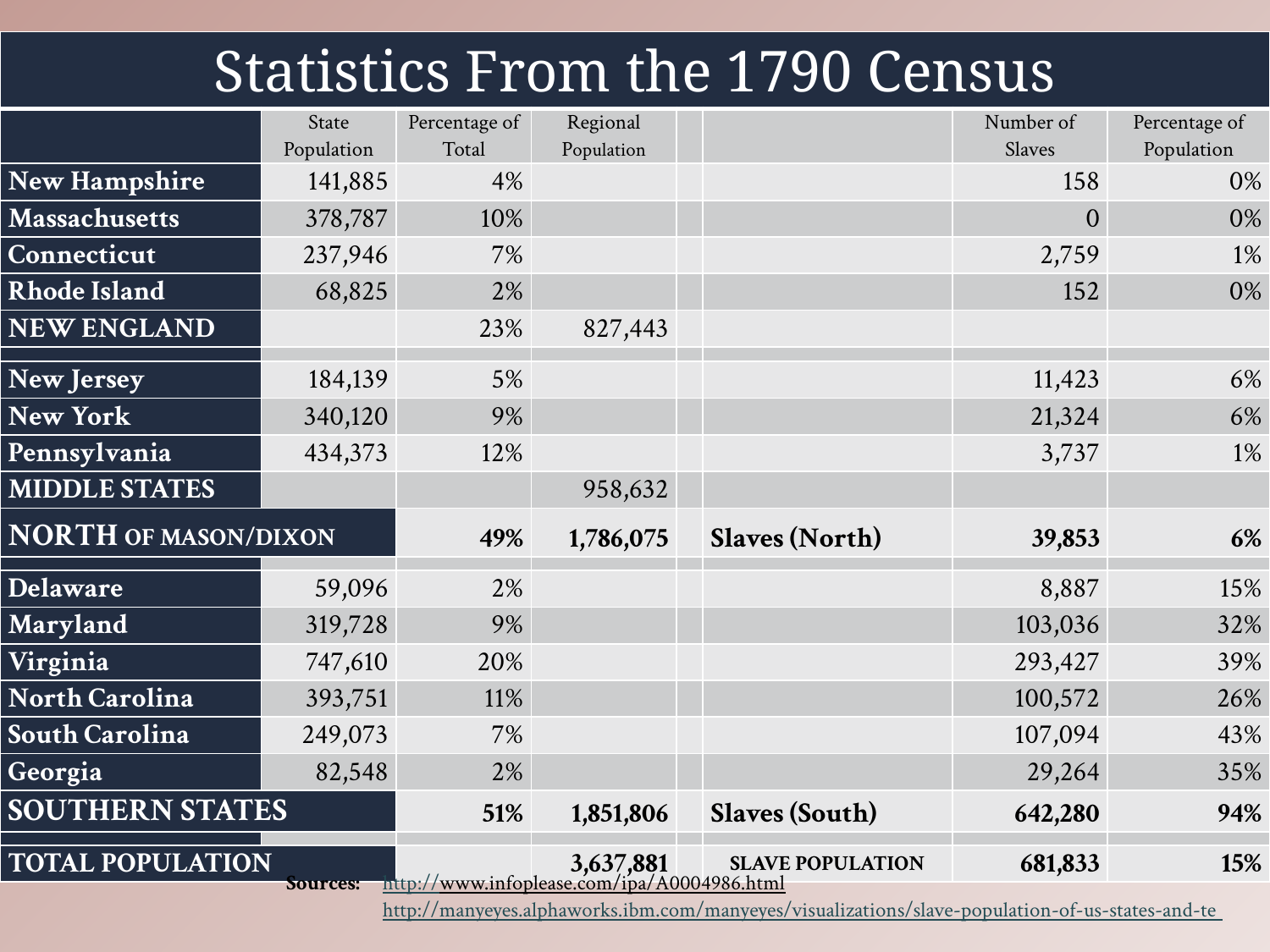

| Statistics From the 1790 Census |  |  |  |  |  |  |  |
| --- | --- | --- | --- | --- | --- | --- | --- |
|  | State Population | Percentage of Total | Regional Population |  |  | Number of Slaves | Percentage of Population |
| New Hampshire | 141,885 | 4% |  |  |  | 158 | 0% |
| Massachusetts | 378,787 | 10% |  |  |  | 0 | 0% |
| Connecticut | 237,946 | 7% |  |  |  | 2,759 | 1% |
| Rhode Island | 68,825 | 2% |  |  |  | 152 | 0% |
| NEW ENGLAND |  | 23% | 827,443 |  |  |  |  |
|  |  |  |  |  |  |  |  |
| New Jersey | 184,139 | 5% |  |  |  | 11,423 | 6% |
| New York | 340,120 | 9% |  |  |  | 21,324 | 6% |
| Pennsylvania | 434,373 | 12% |  |  |  | 3,737 | 1% |
| MIDDLE STATES |  |  | 958,632 |  |  |  |  |
| NORTH OF MASON/DIXON |  | 49% | 1,786,075 |  | Slaves (North) | 39,853 | 6% |
|  |  |  |  |  |  |  |  |
| Delaware | 59,096 | 2% |  |  |  | 8,887 | 15% |
| Maryland | 319,728 | 9% |  |  |  | 103,036 | 32% |
| Virginia | 747,610 | 20% |  |  |  | 293,427 | 39% |
| North Carolina | 393,751 | 11% |  |  |  | 100,572 | 26% |
| South Carolina | 249,073 | 7% |  |  |  | 107,094 | 43% |
| Georgia | 82,548 | 2% |  |  |  | 29,264 | 35% |
| SOUTHERN STATES |  | 51% | 1,851,806 |  | Slaves (South) | 642,280 | 94% |
|  |  |  |  |  |  |  |  |
| TOTAL POPULATION |  |  | 3,637,881 |  | SLAVE POPULATION | 681,833 | 15% |
Sources:  	http://www.infoplease.com/ipa/A0004986.html
http://manyeyes.alphaworks.ibm.com/manyeyes/visualizations/slave-population-of-us-states-and-te